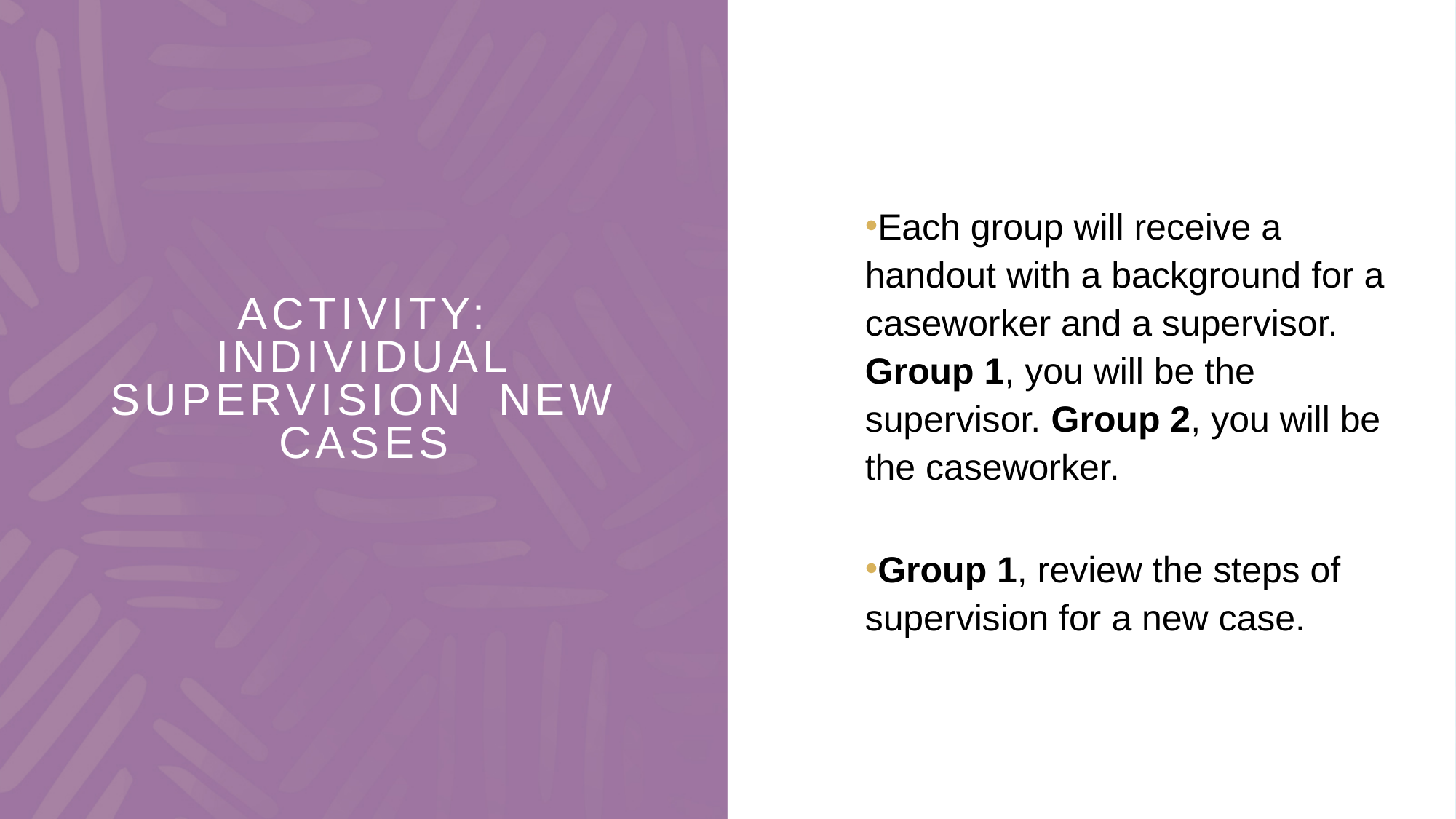

Each group will receive a handout with a background for a caseworker and a supervisor. Group 1, you will be the supervisor. Group 2, you will be the caseworker.
Group 1, review the steps of supervision for a new case.

# Activity: Individual supervision  new cases